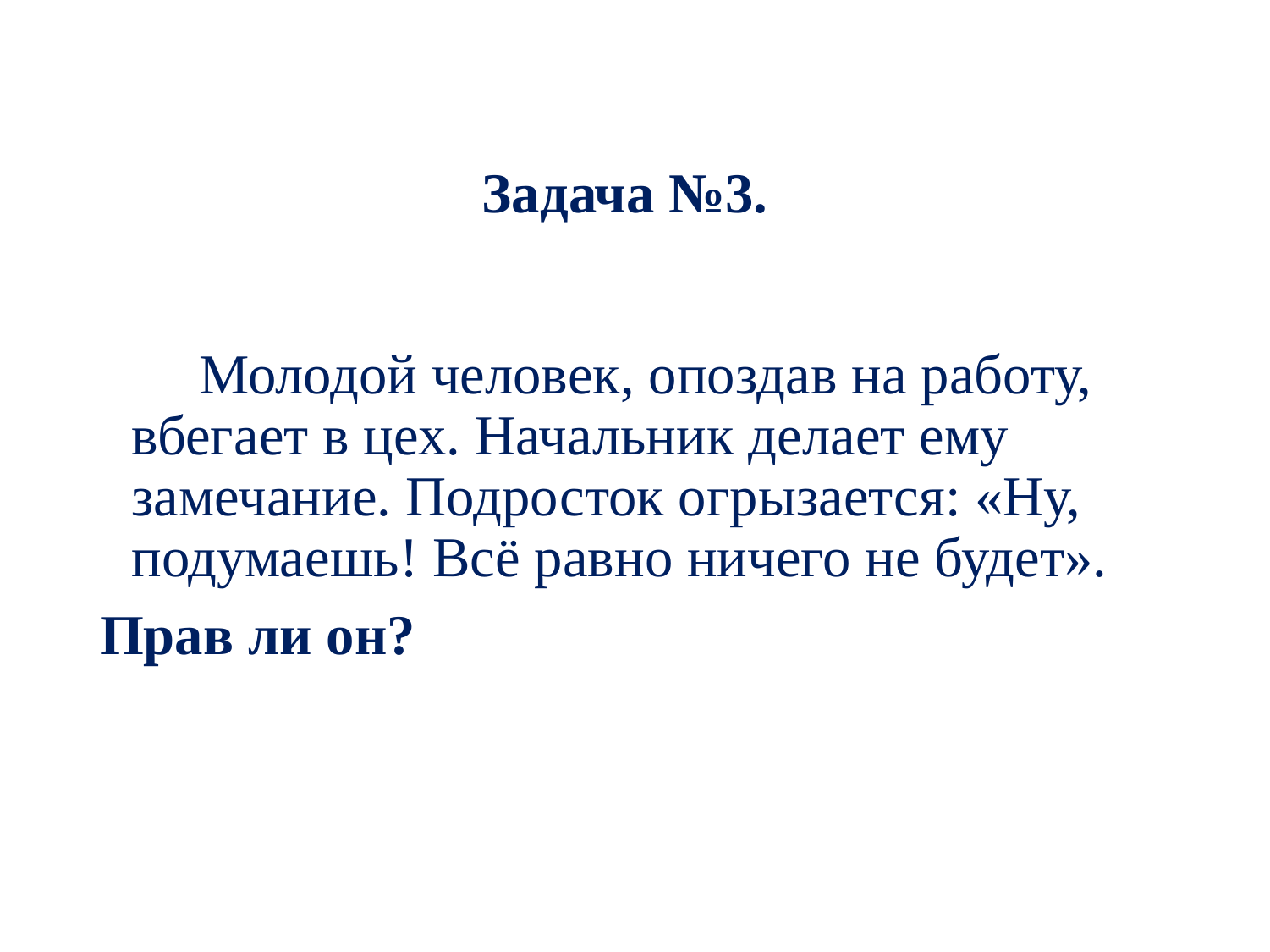

Задача №3.

       Молодой человек, опоздав на работу, вбегает в цех. Начальник делает ему замечание. Подросток огрызается: «Ну, подумаешь! Всё равно ничего не будет».
Прав ли он?